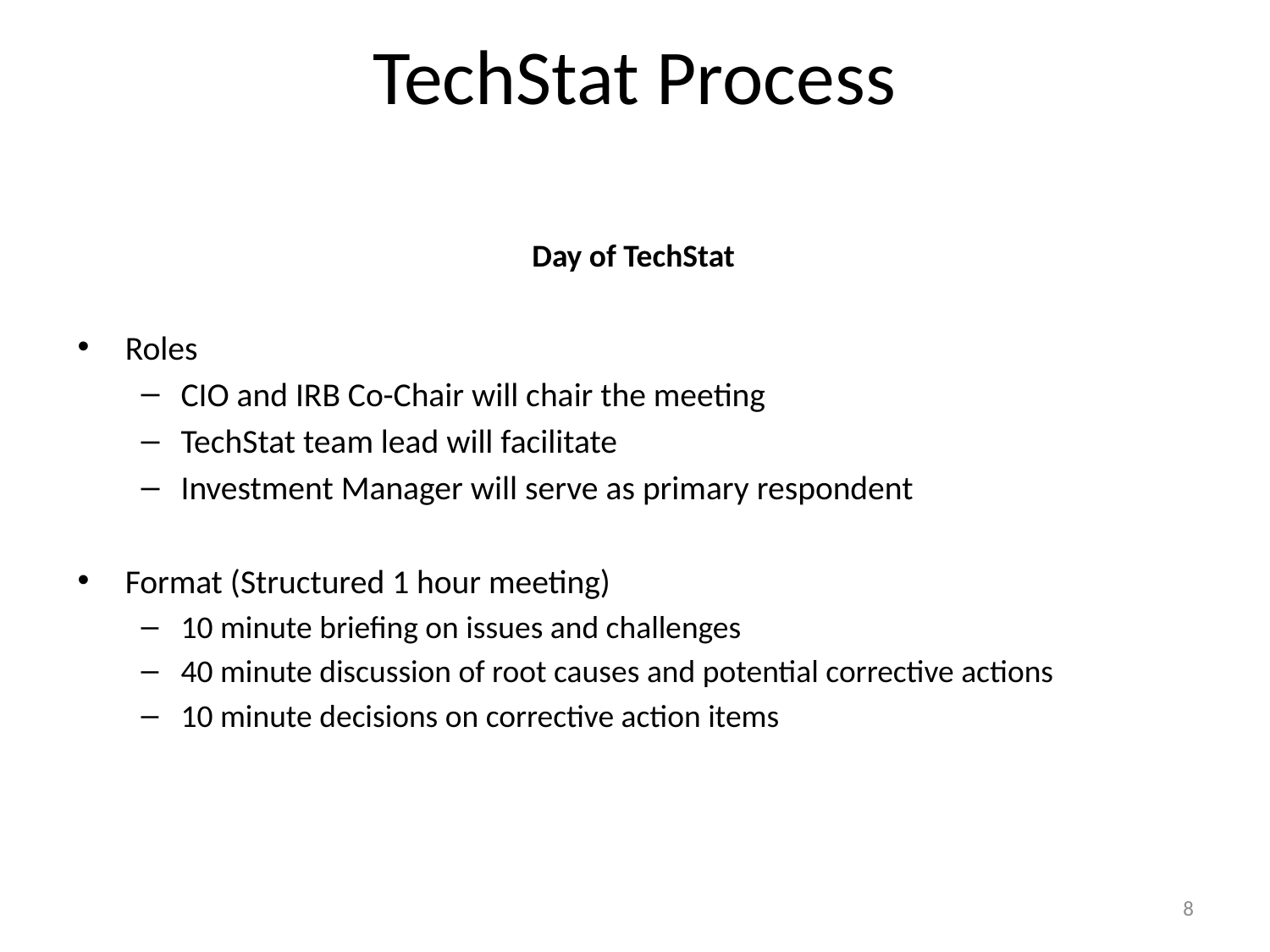

TechStat Process
# Day of TechStat
Roles
CIO and IRB Co-Chair will chair the meeting
TechStat team lead will facilitate
Investment Manager will serve as primary respondent

Format (Structured 1 hour meeting)
10 minute briefing on issues and challenges
40 minute discussion of root causes and potential corrective actions
10 minute decisions on corrective action items

8